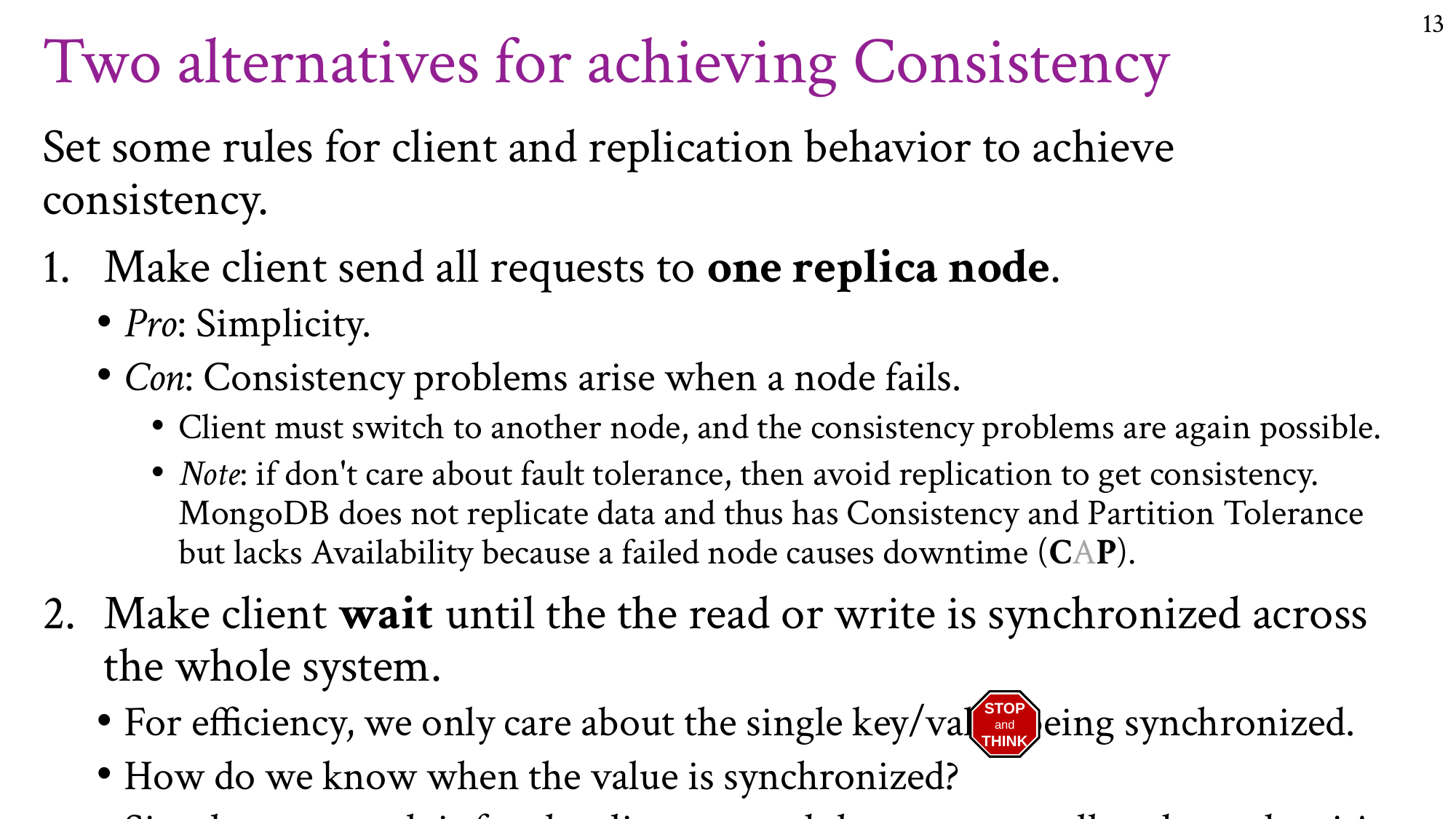

# Two alternatives for achieving Consistency
Set some rules for client and replication behavior to achieve consistency.
Make client send all requests to one replica node.
Pro: Simplicity.
Con: Consistency problems arise when a node fails.
Client must switch to another node, and the consistency problems are again possible.
Note: if don't care about fault tolerance, then avoid replication to get consistency.
MongoDB does not replicate data and thus has Consistency and Partition Tolerance but lacks Availability because a failed node causes downtime (CAP).
Make client wait until the the read or write is synchronized across the whole system.
For efficiency, we only care about the single key/value being synchronized.
How do we know when the value is synchronized?
Simplest approach is for the client to send the request to all nodes and wait!

STOP
and
THINK